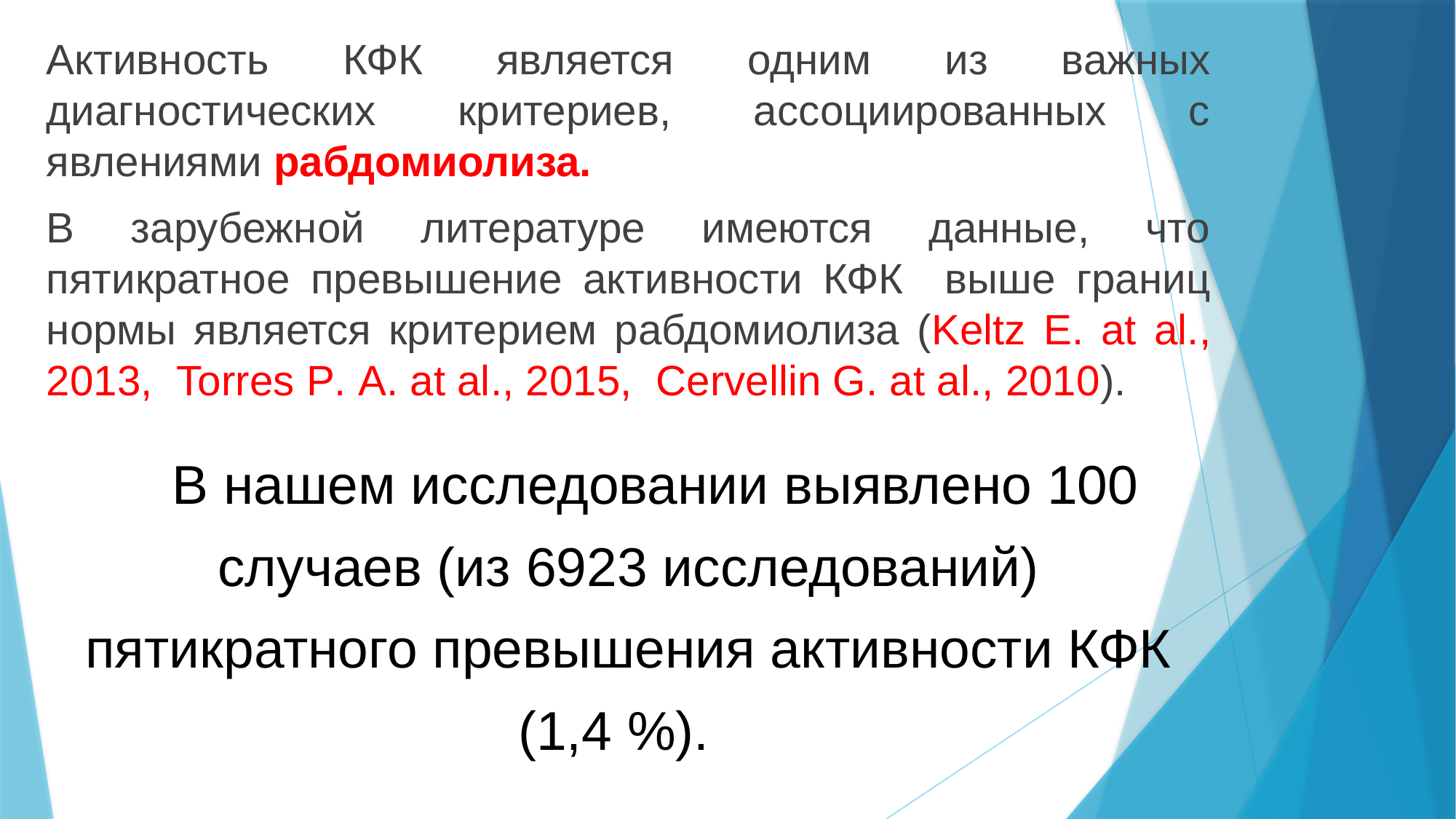

Активность КФК является одним из важных диагностических критериев, ассоциированных с явлениями рабдомиолиза.
В зарубежной литературе имеются данные, что пятикратное превышение активности КФК  выше границ нормы является критерием рабдомиолиза (Keltz E. at al., 2013,  Torres P. A. at al., 2015,  Cervellin G. at al., 2010).

В нашем исследовании выявлено 100 случаев (из 6923 исследований) пятикратного превышения активности КФК (1,4 %).